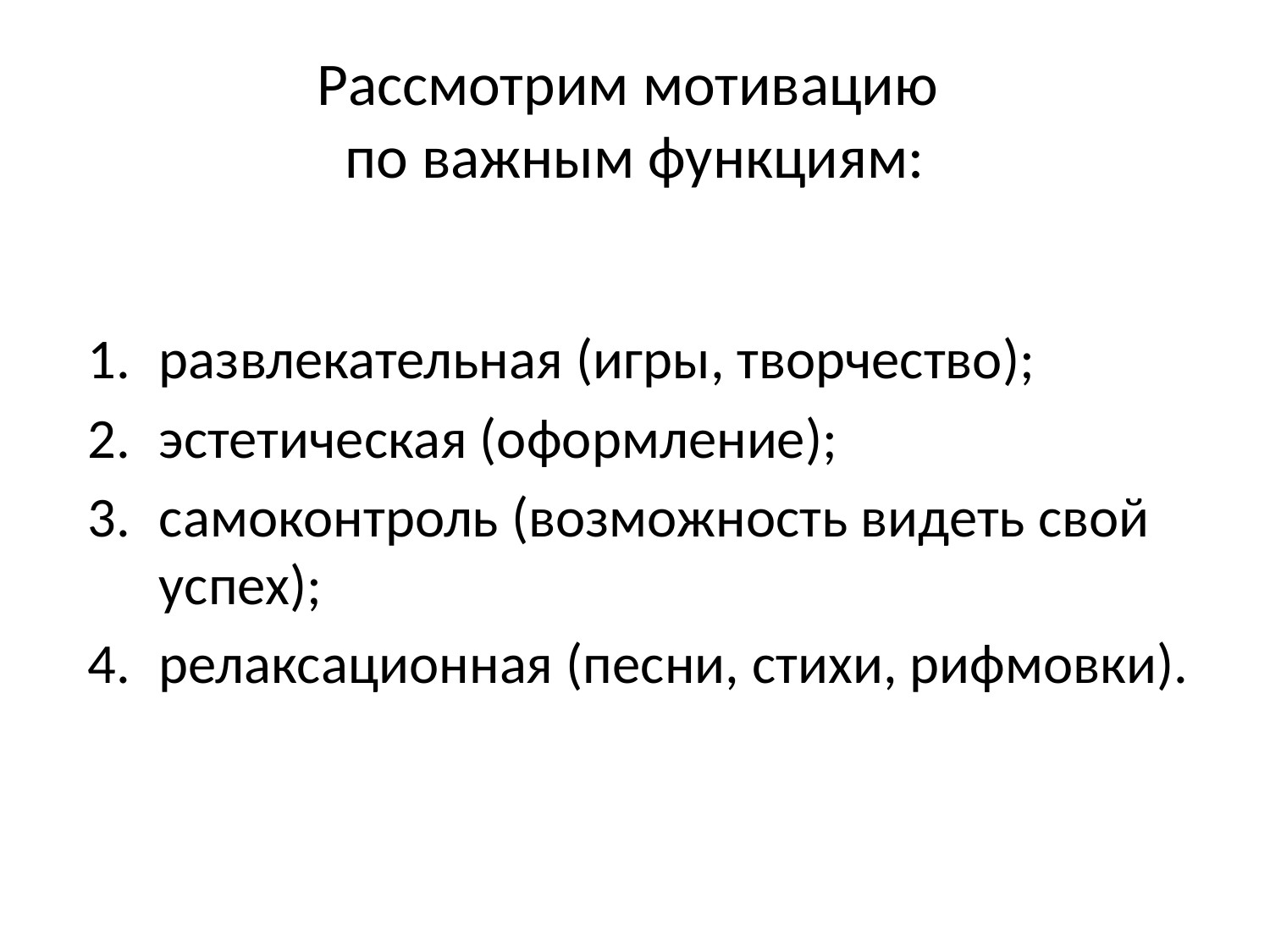

# Рассмотрим мотивацию по важным функциям:
развлекательная (игры, творчество);
эстетическая (оформление);
самоконтроль (возможность видеть свой успех);
релаксационная (песни, стихи, рифмовки).